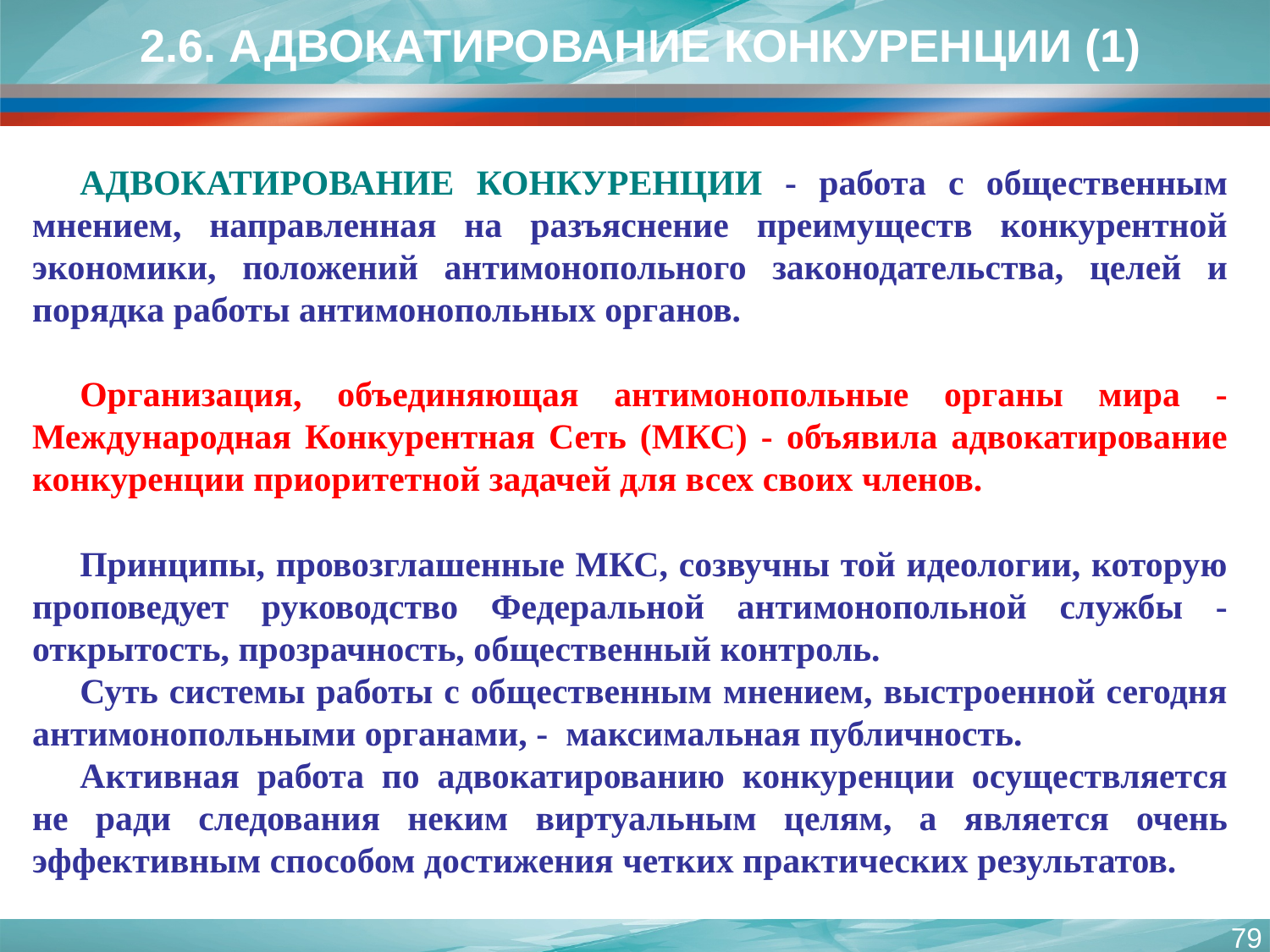

2.6. АДВОКАТИРОВАНИЕ КОНКУРЕНЦИИ (1)
АДВОКАТИРОВАНИЕ КОНКУРЕНЦИИ - работа с общественным мнением, направленная на разъяснение преимуществ конкурентной экономики, положений антимонопольного законодательства, целей и порядка работы антимонопольных органов.

Организация, объединяющая антимонопольные органы мира - Международная Конкурентная Сеть (МКС) - объявила адвокатирование конкуренции приоритетной задачей для всех своих членов.

Принципы, провозглашенные МКС, созвучны той идеологии, которую проповедует руководство Федеральной антимонопольной службы - открытость, прозрачность, общественный контроль.
Суть системы работы с общественным мнением, выстроенной сегодня антимонопольными органами, -  максимальная публичность.
Активная работа по адвокатированию конкуренции осуществляется не ради следования неким виртуальным целям, а является очень эффективным способом достижения четких практических результатов.
79